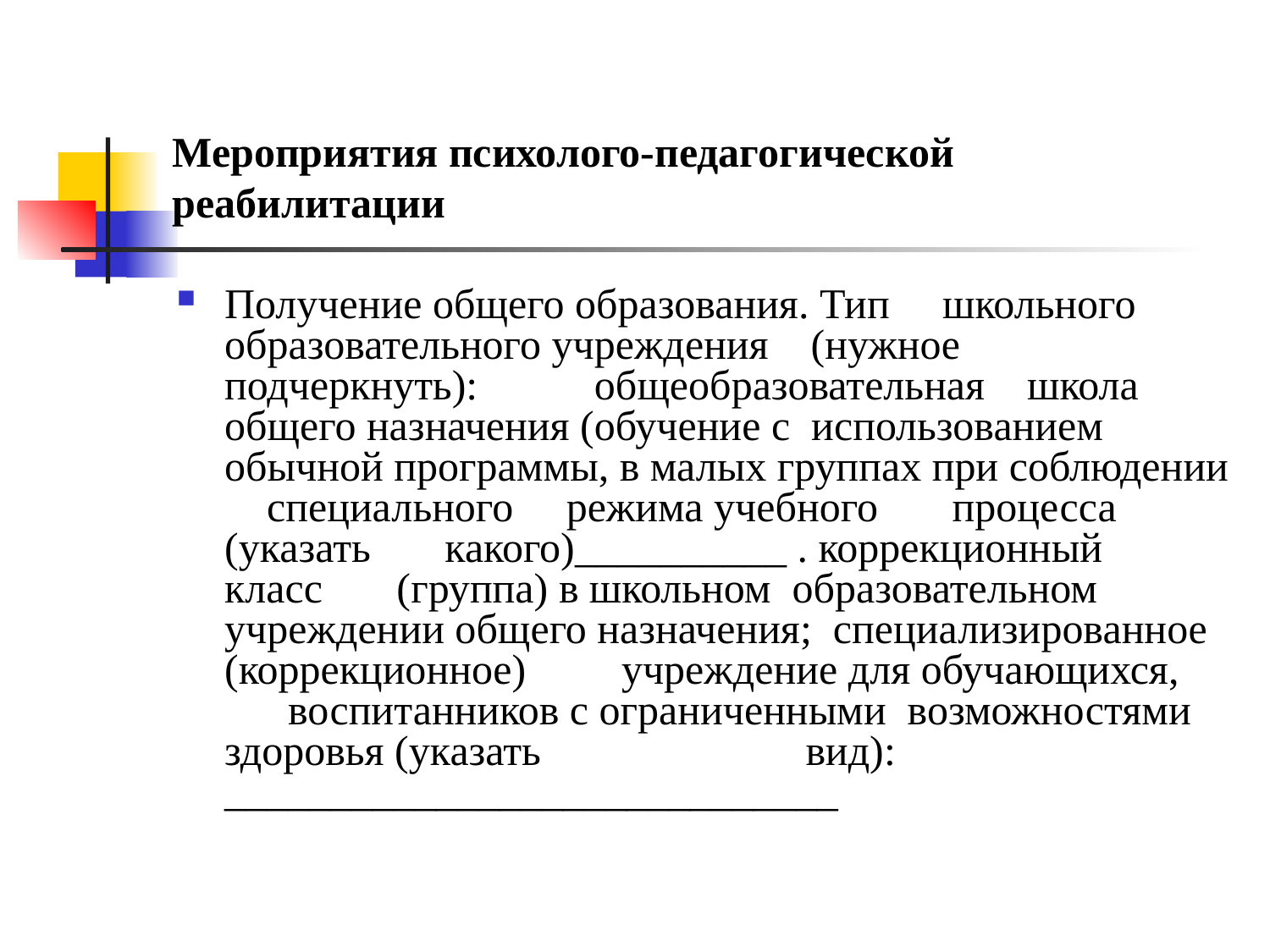

# Мероприятия психолого-педагогической реабилитации
Получение общего образования. Тип     школьного     образовательного учреждения    (нужное    подчеркнуть):           общеобразовательная    школа    общего назначения (обучение с  использованием обычной программы, в малых группах при соблюдении     специального     режима учебного       процесса       (указать       какого)__________ . коррекционный   класс       (группа) в школьном  образовательном   учреждении общего назначения;  специализированное (коррекционное)         учреждение для обучающихся,           воспитанников с ограниченными  возможностями  здоровья (указать                         вид):           _____________________________